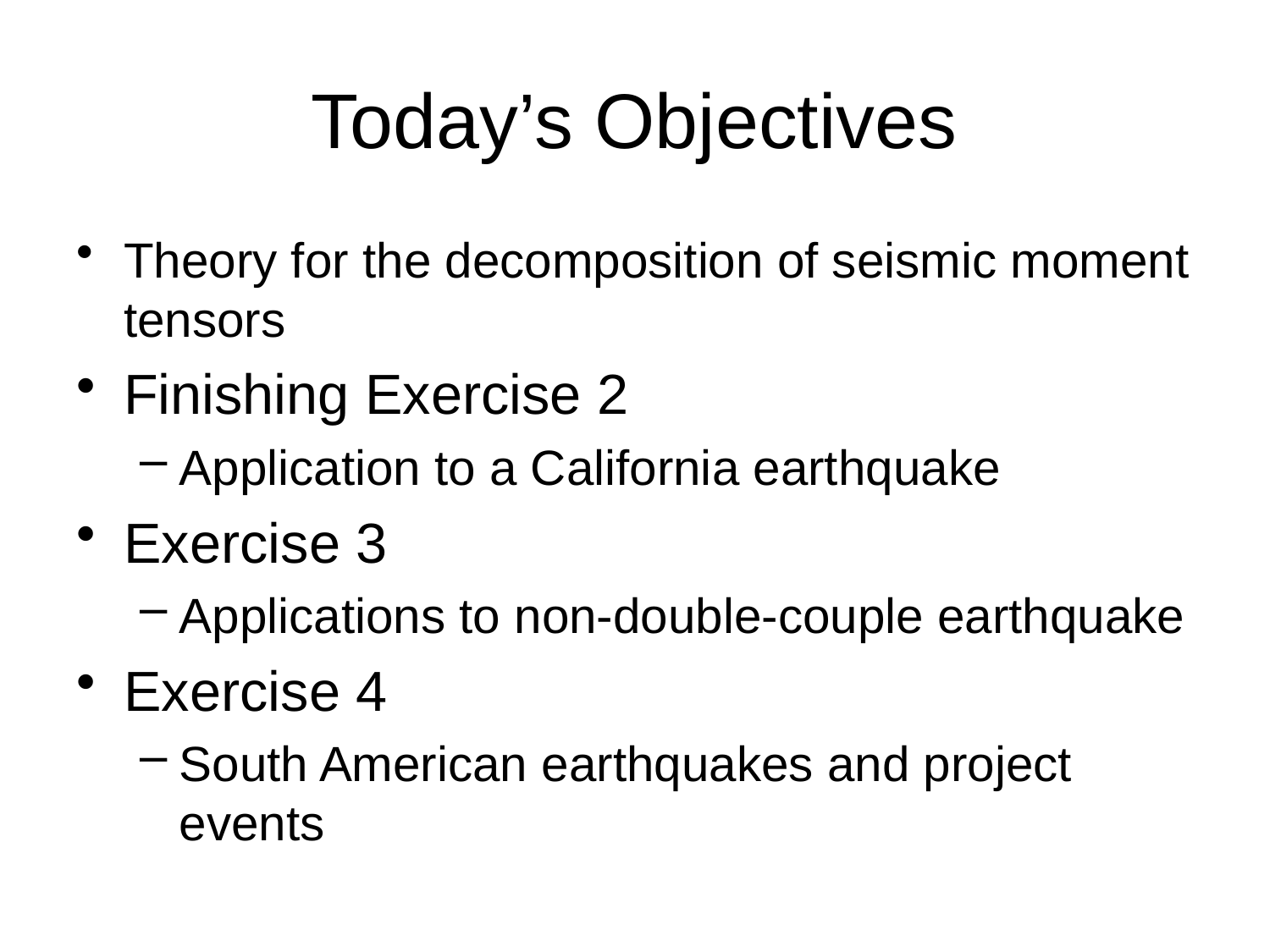

# Today’s Objectives
Theory for the decomposition of seismic moment tensors
Finishing Exercise 2
Application to a California earthquake
Exercise 3
Applications to non-double-couple earthquake
Exercise 4
South American earthquakes and project events